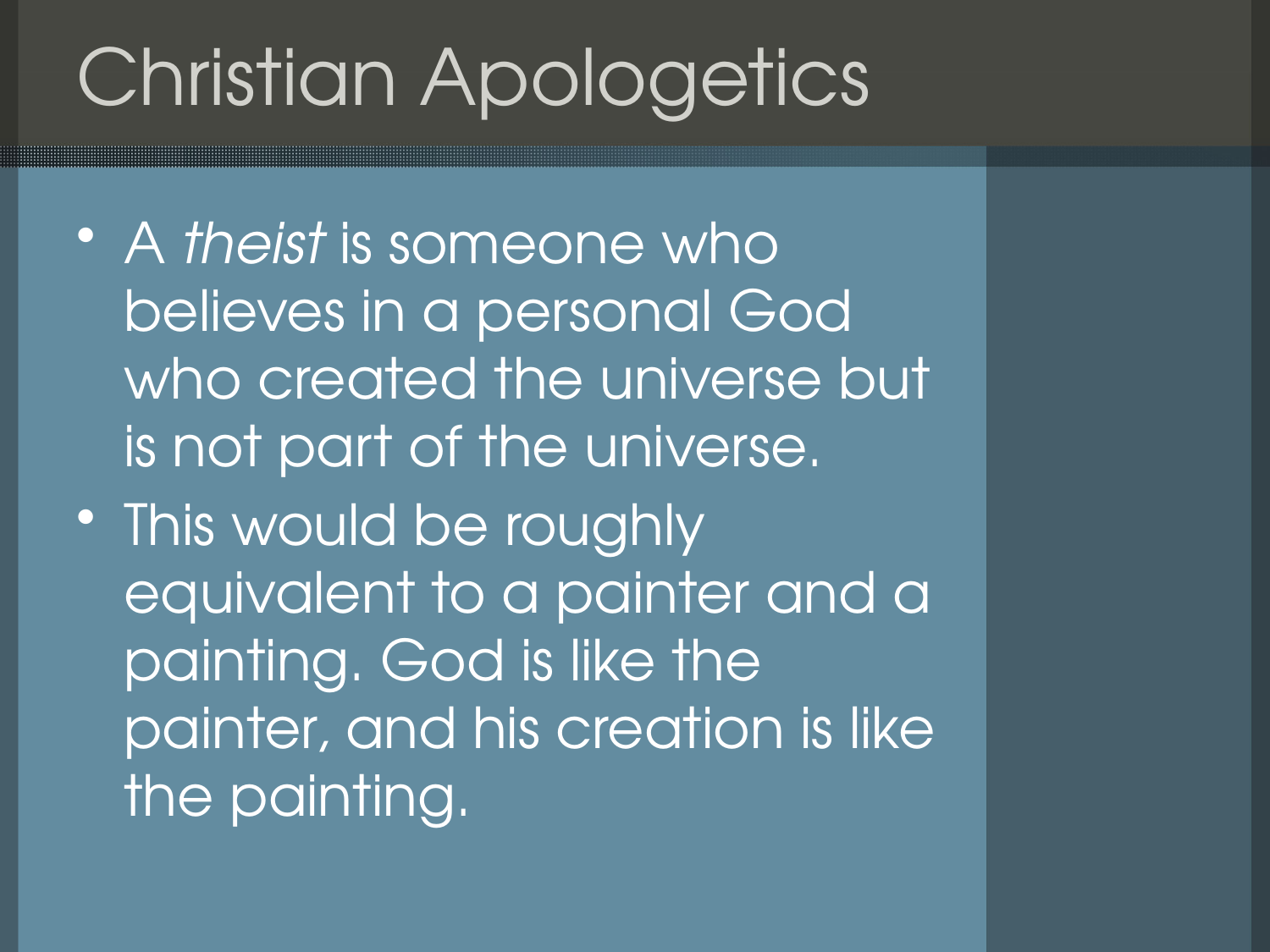

# Christian Apologetics
A theist is someone who believes in a personal God who created the universe but is not part of the universe.
This would be roughly equivalent to a painter and a painting. God is like the painter, and his creation is like the painting.